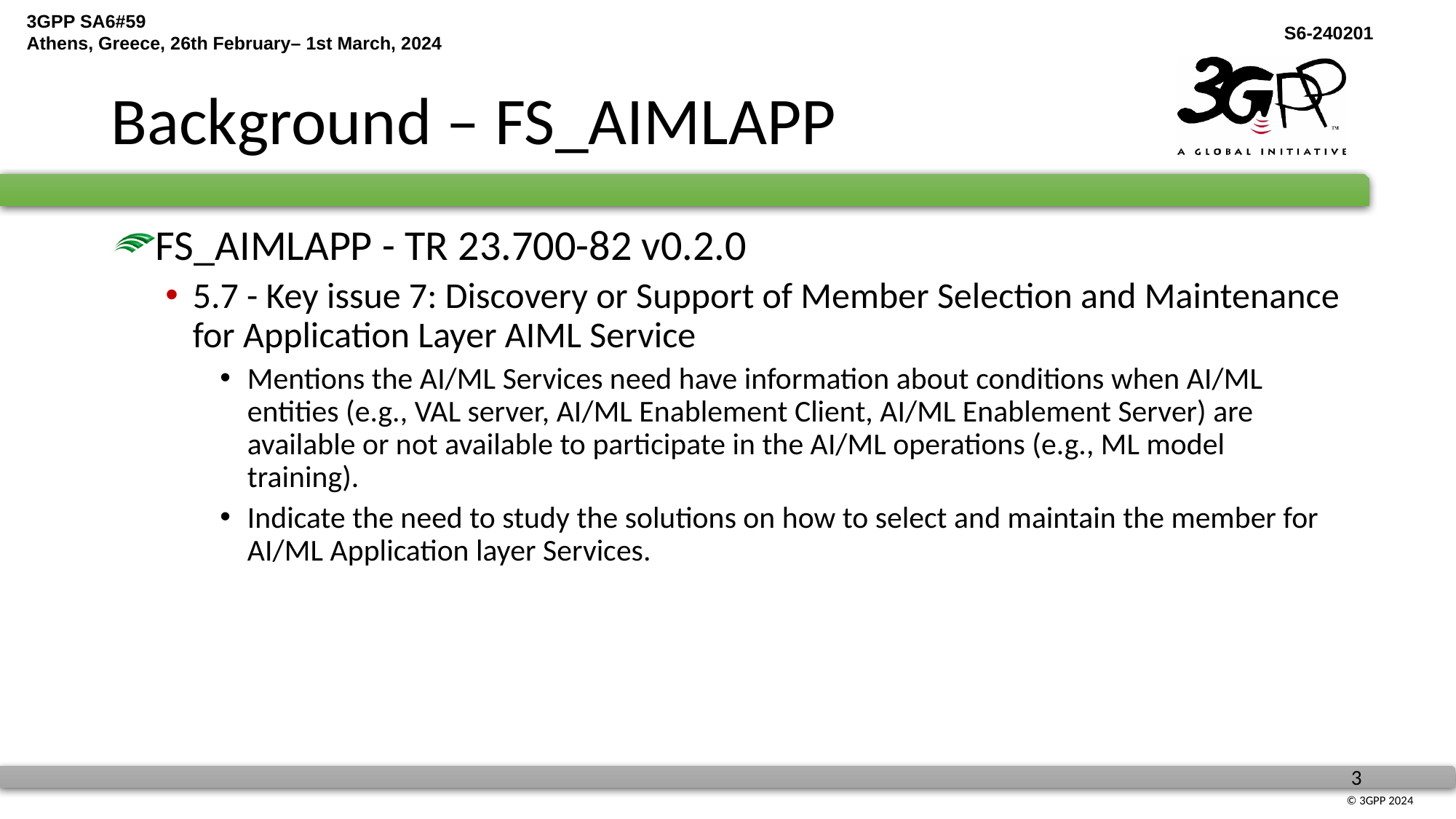

# Background – FS_AIMLAPP
FS_AIMLAPP - TR 23.700-82 v0.2.0
5.7 - Key issue 7: Discovery or Support of Member Selection and Maintenance for Application Layer AIML Service
Mentions the AI/ML Services need have information about conditions when AI/ML entities (e.g., VAL server, AI/ML Enablement Client, AI/ML Enablement Server) are available or not available to participate in the AI/ML operations (e.g., ML model training).
Indicate the need to study the solutions on how to select and maintain the member for AI/ML Application layer Services.